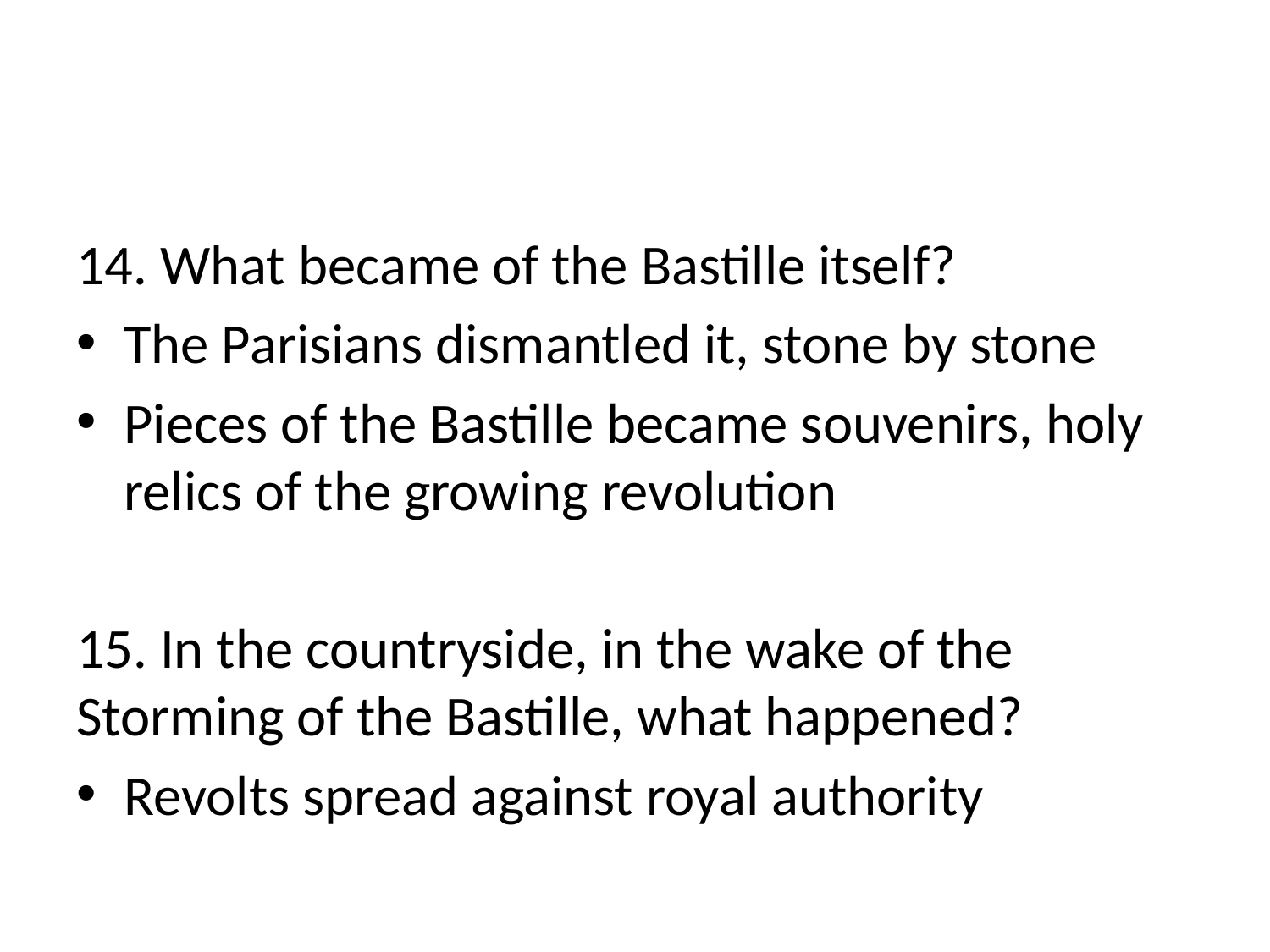

#
14. What became of the Bastille itself?
The Parisians dismantled it, stone by stone
Pieces of the Bastille became souvenirs, holy relics of the growing revolution

15. In the countryside, in the wake of the Storming of the Bastille, what happened?
Revolts spread against royal authority